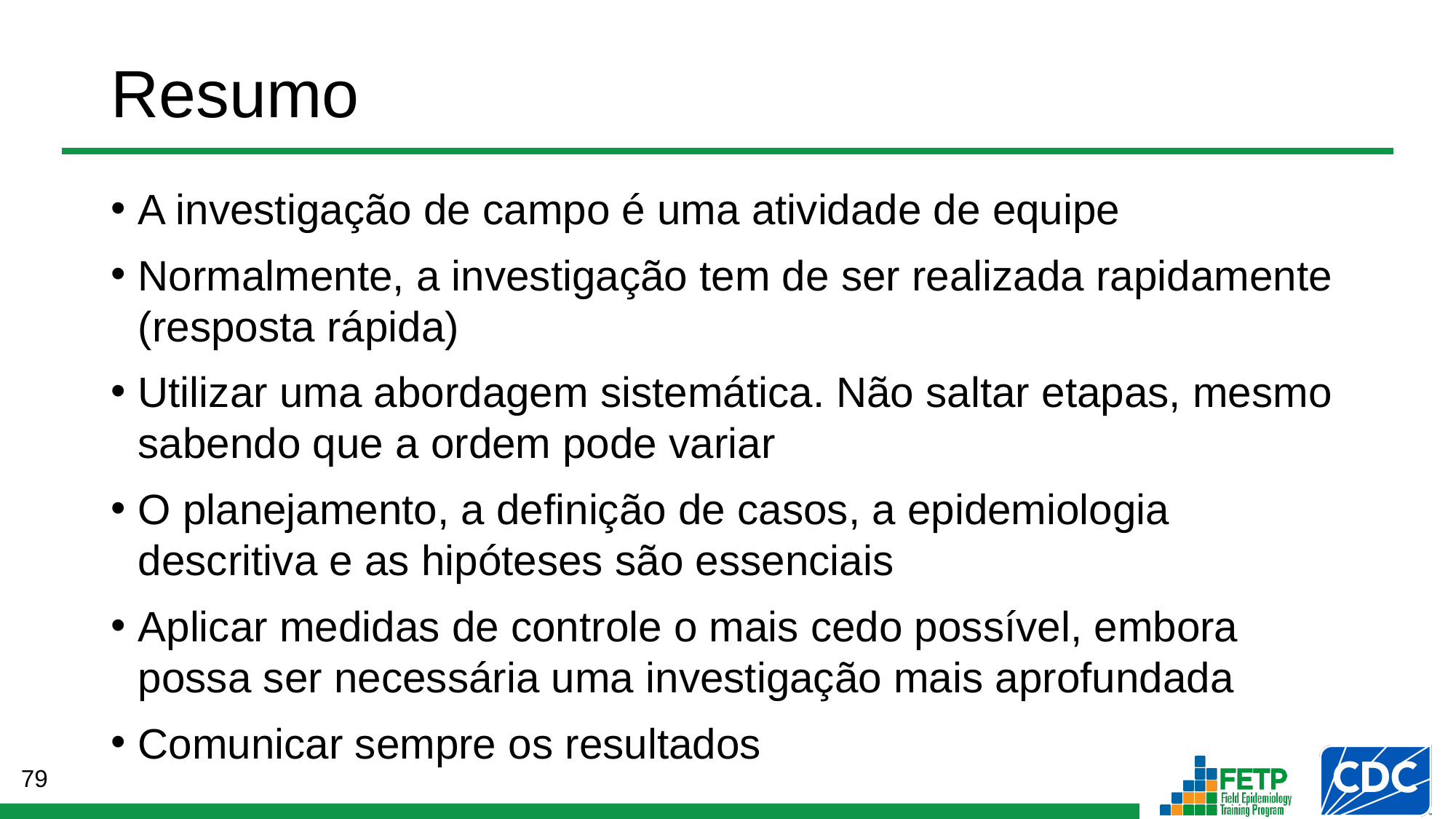

# Resumo
A investigação de campo é uma atividade de equipe
Normalmente, a investigação tem de ser realizada rapidamente (resposta rápida)
Utilizar uma abordagem sistemática. Não saltar etapas, mesmo sabendo que a ordem pode variar
O planejamento, a definição de casos, a epidemiologia descritiva e as hipóteses são essenciais
Aplicar medidas de controle o mais cedo possível, embora possa ser necessária uma investigação mais aprofundada
Comunicar sempre os resultados